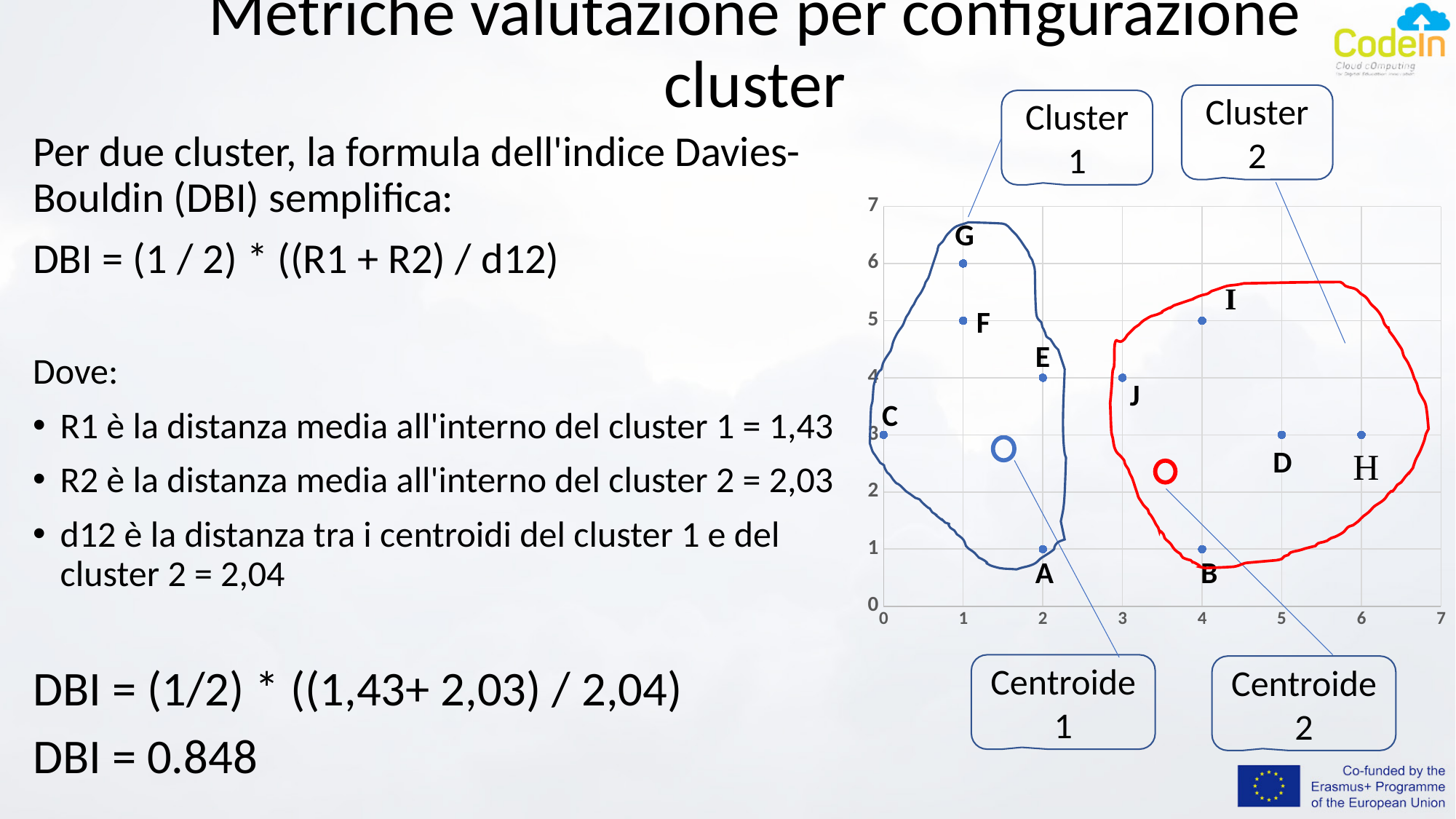

# Metriche valutazione per configurazione cluster
Cluster 2
Cluster 1
Per due cluster, la formula dell'indice Davies-Bouldin (DBI) semplifica:
DBI = (1 / 2) * ((R1 + R2) / d12)

Dove:
R1 è la distanza media all'interno del cluster 1 = 1,43
R2 è la distanza media all'interno del cluster 2 = 2,03
d12 è la distanza tra i centroidi del cluster 1 e del cluster 2 = 2,04

DBI = (1/2) * ((1,43+ 2,03) / 2,04)
DBI = 0.848

### Chart

| Category | Y |
|---|---|
G

F
E
J
C

D

B
A
Centroide 1
Centroide 2